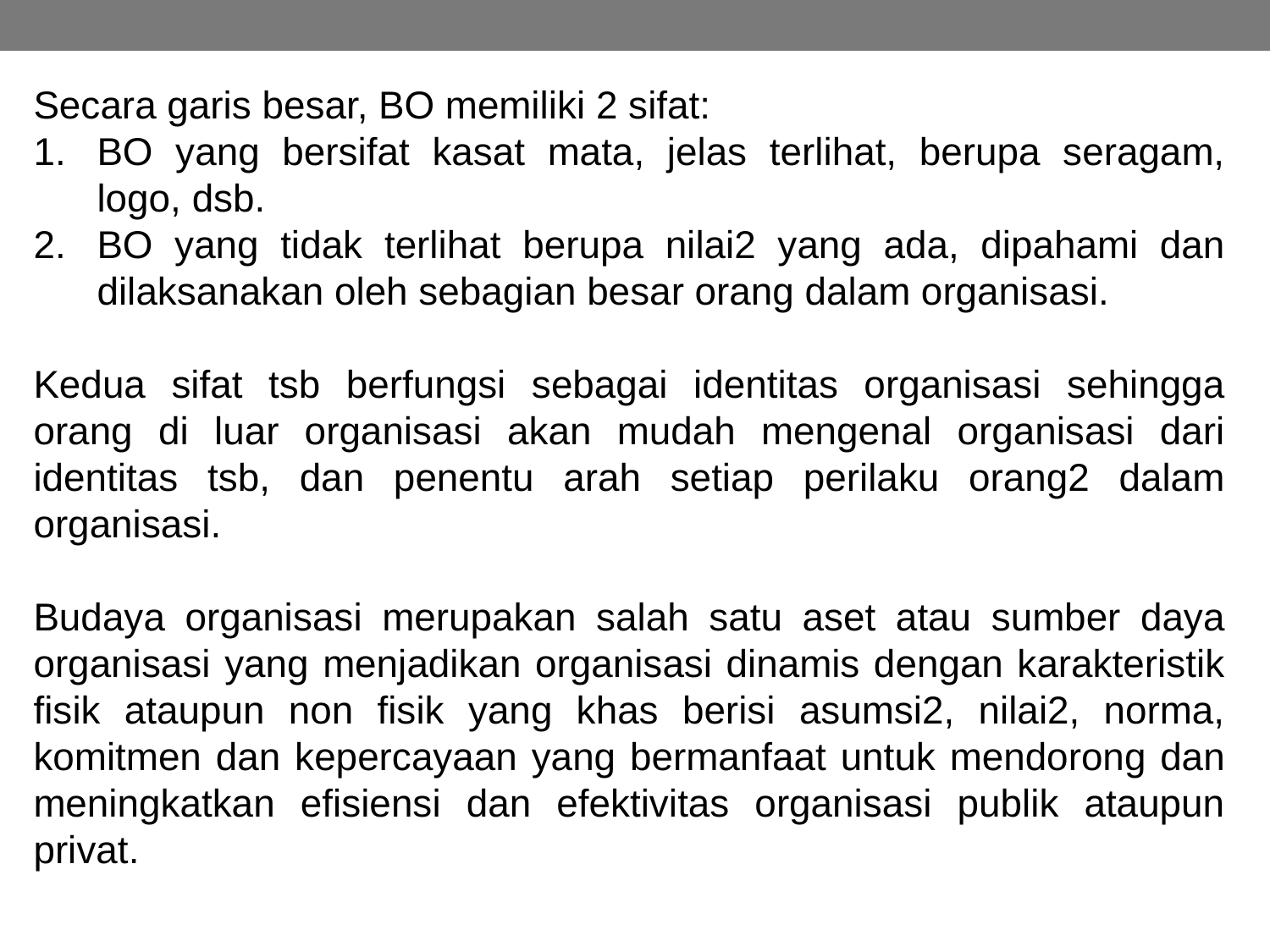

Secara garis besar, BO memiliki 2 sifat:
BO yang bersifat kasat mata, jelas terlihat, berupa seragam, logo, dsb.
BO yang tidak terlihat berupa nilai2 yang ada, dipahami dan dilaksanakan oleh sebagian besar orang dalam organisasi.

Kedua sifat tsb berfungsi sebagai identitas organisasi sehingga orang di luar organisasi akan mudah mengenal organisasi dari identitas tsb, dan penentu arah setiap perilaku orang2 dalam organisasi.

Budaya organisasi merupakan salah satu aset atau sumber daya organisasi yang menjadikan organisasi dinamis dengan karakteristik fisik ataupun non fisik yang khas berisi asumsi2, nilai2, norma, komitmen dan kepercayaan yang bermanfaat untuk mendorong dan meningkatkan efisiensi dan efektivitas organisasi publik ataupun privat.